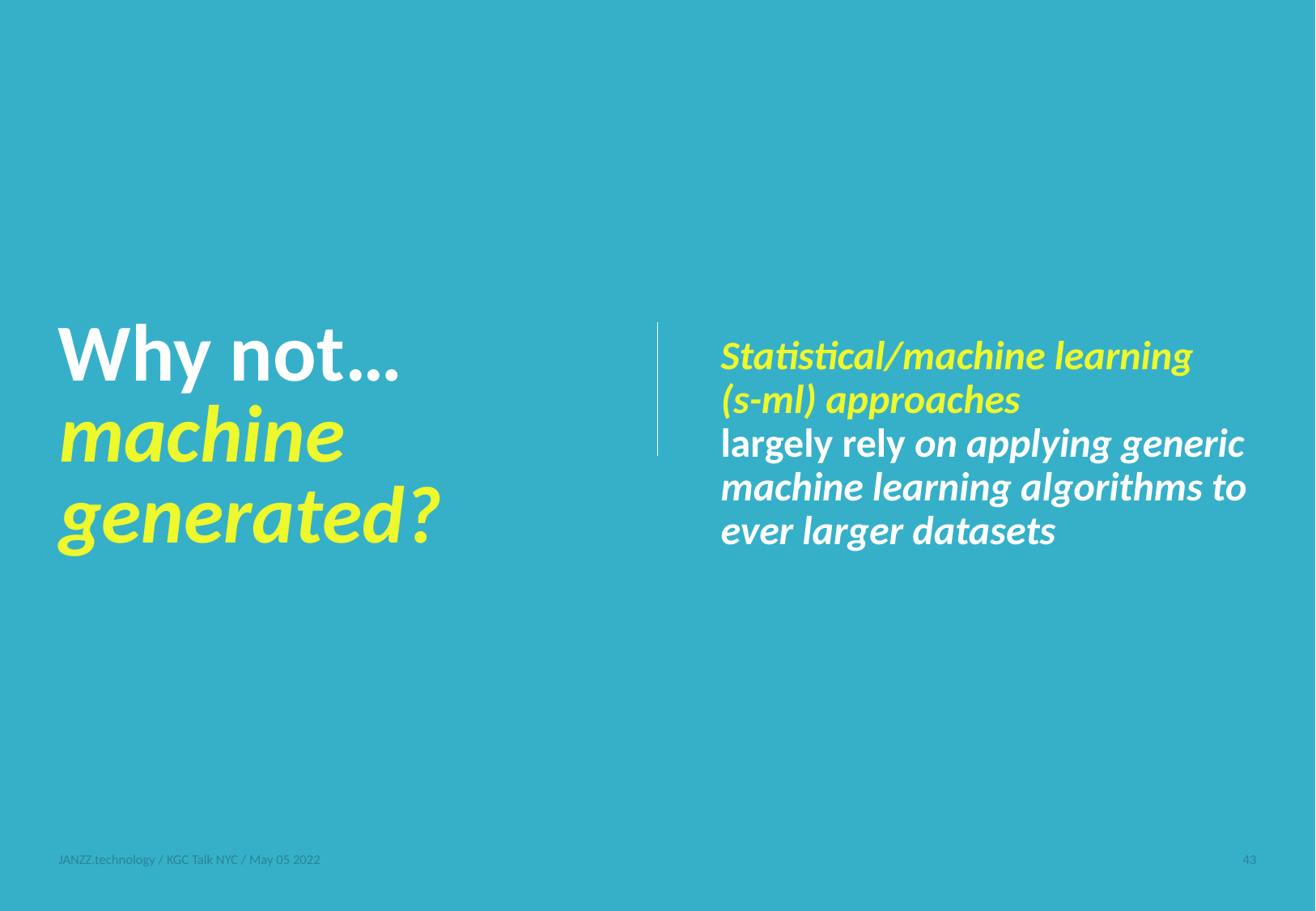

Why not…
Statistical/machine learning
(s-ml) approaches
machine
generated?
largely rely on applying generic machine learning algorithms to ever larger datasets
JANZZ.technology / KGC Talk NYC / May 05 2022
43